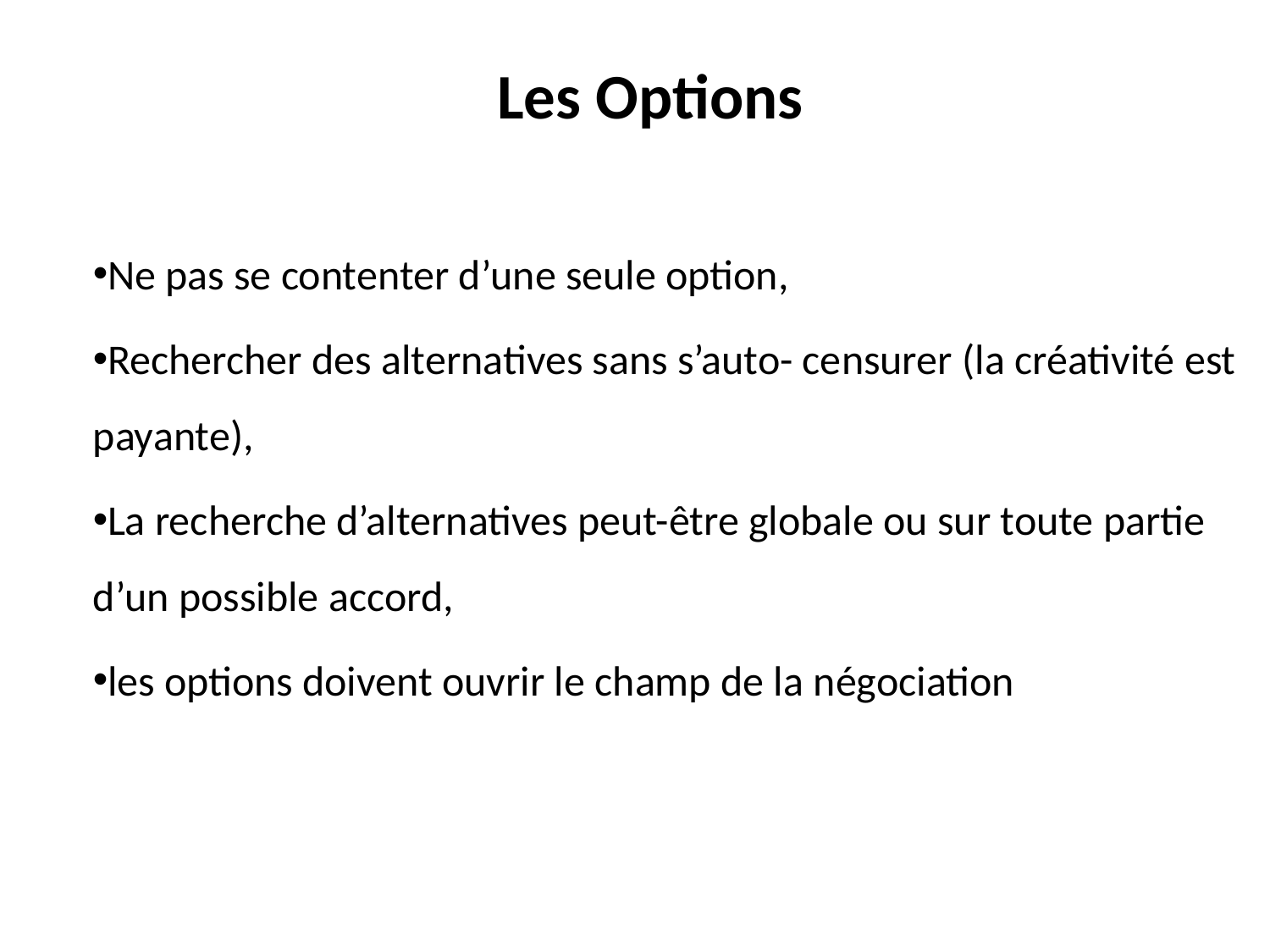

# Les Options
Ne pas se contenter d’une seule option,
Rechercher des alternatives sans s’auto- censurer (la créativité est payante),
La recherche d’alternatives peut-être globale ou sur toute partie d’un possible accord,
les options doivent ouvrir le champ de la négociation